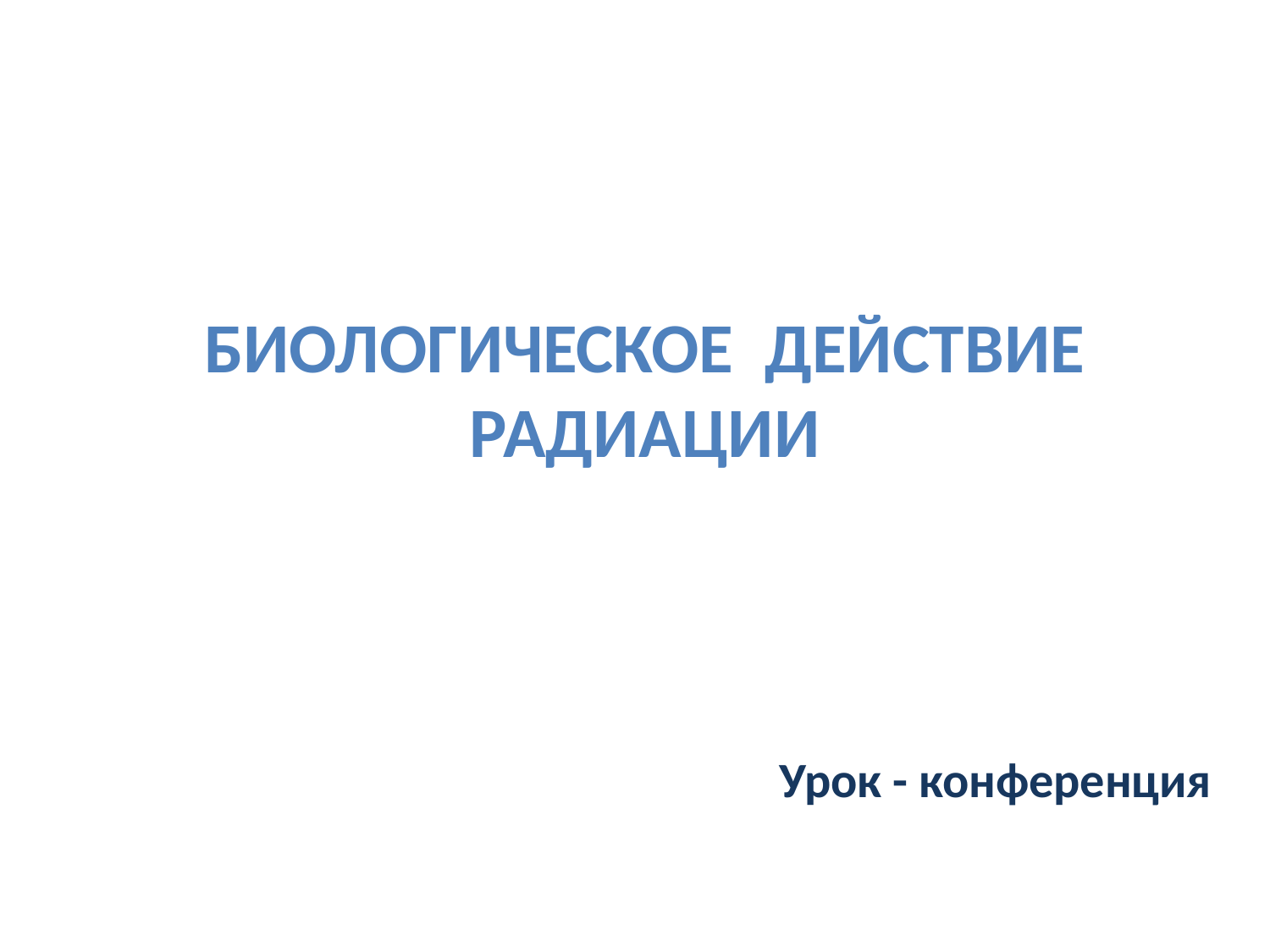

# Биологическое  действие радиации
Урок - конференция